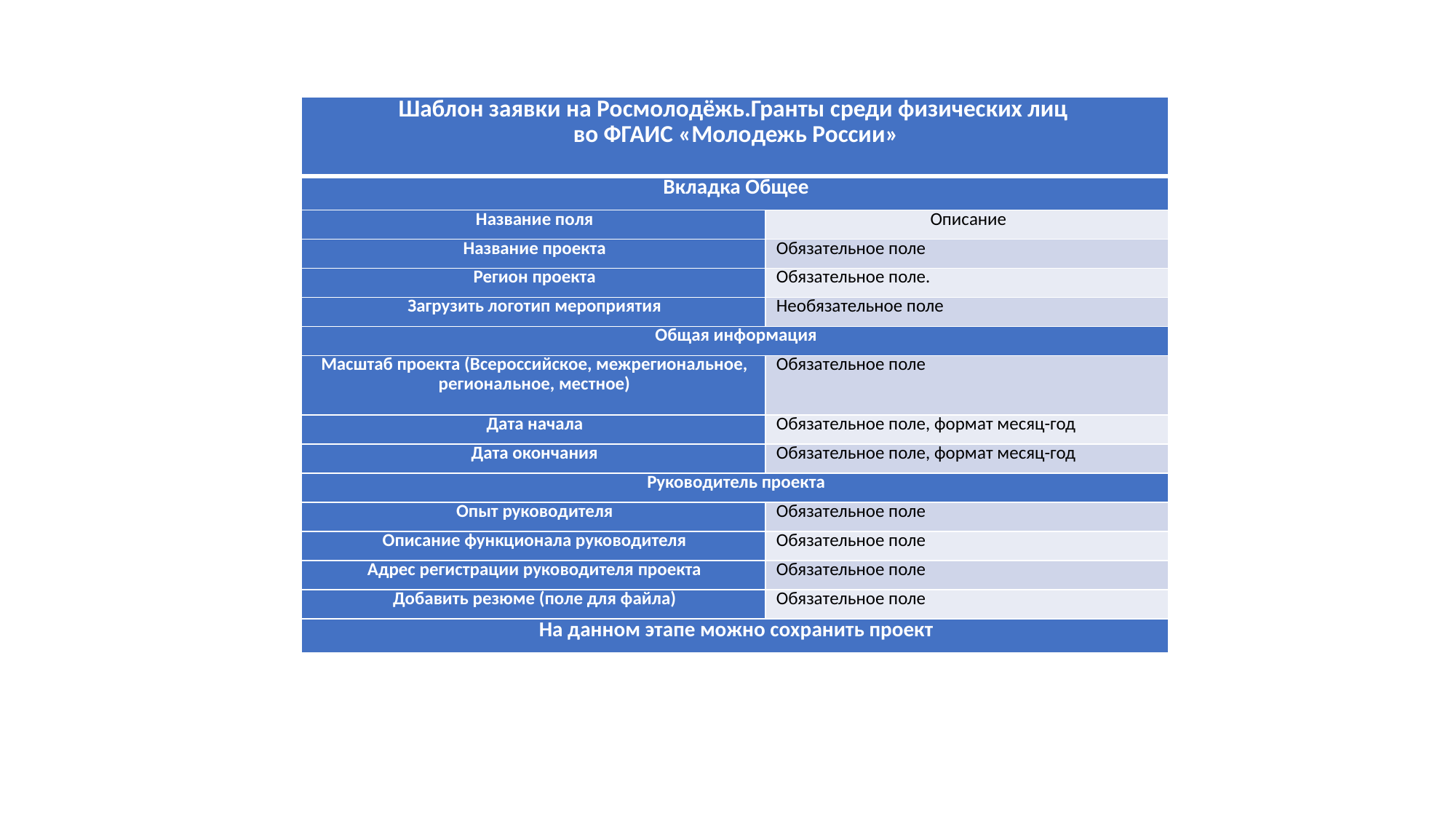

| Шаблон заявки на Росмолодёжь.Гранты среди физических лиц во ФГАИС «Молодежь России» |  |
| --- | --- |
| Вкладка Общее |  |
| Название поля | Описание |
| Название проекта | Обязательное поле |
| Регион проекта | Обязательное поле. |
| Загрузить логотип мероприятия | Необязательное поле |
| Общая информация |  |
| Масштаб проекта (Всероссийское, межрегиональное, региональное, местное) | Обязательное поле |
| Дата начала | Обязательное поле, формат месяц-год |
| Дата окончания | Обязательное поле, формат месяц-год |
| Руководитель проекта |  |
| Опыт руководителя | Обязательное поле |
| Описание функционала руководителя | Обязательное поле |
| Адрес регистрации руководителя проекта | Обязательное поле |
| Добавить резюме (поле для файла) | Обязательное поле |
| На данном этапе можно сохранить проект |  |